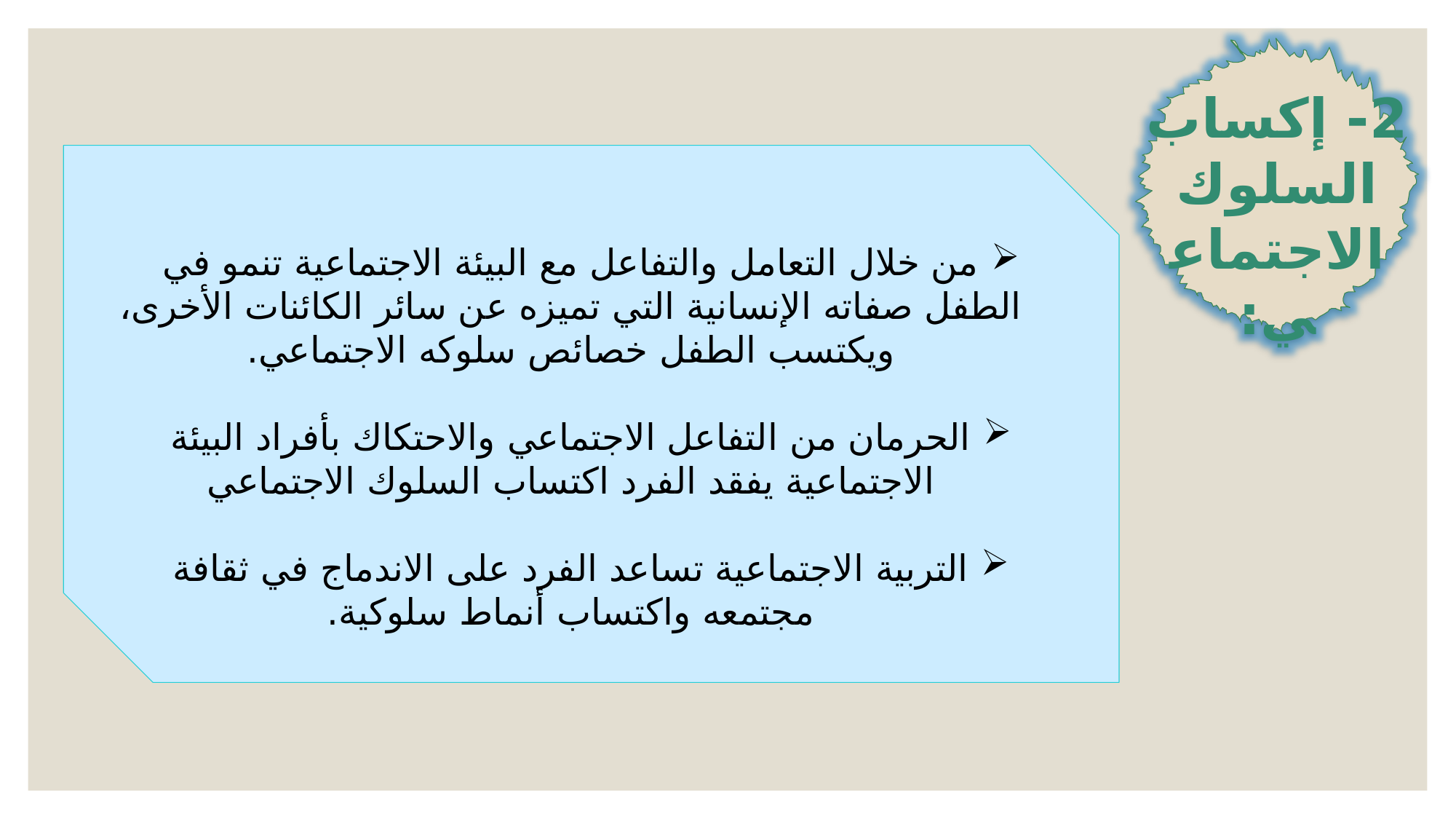

2- إكساب السلوك الاجتماعي:

من خلال التعامل والتفاعل مع البيئة الاجتماعية تنمو في الطفل صفاته الإنسانية التي تميزه عن سائر الكائنات الأخرى، ويكتسب الطفل خصائص سلوكه الاجتماعي.

الحرمان من التفاعل الاجتماعي والاحتكاك بأفراد البيئة الاجتماعية يفقد الفرد اكتساب السلوك الاجتماعي

التربية الاجتماعية تساعد الفرد على الاندماج في ثقافة مجتمعه واكتساب أنماط سلوكية.